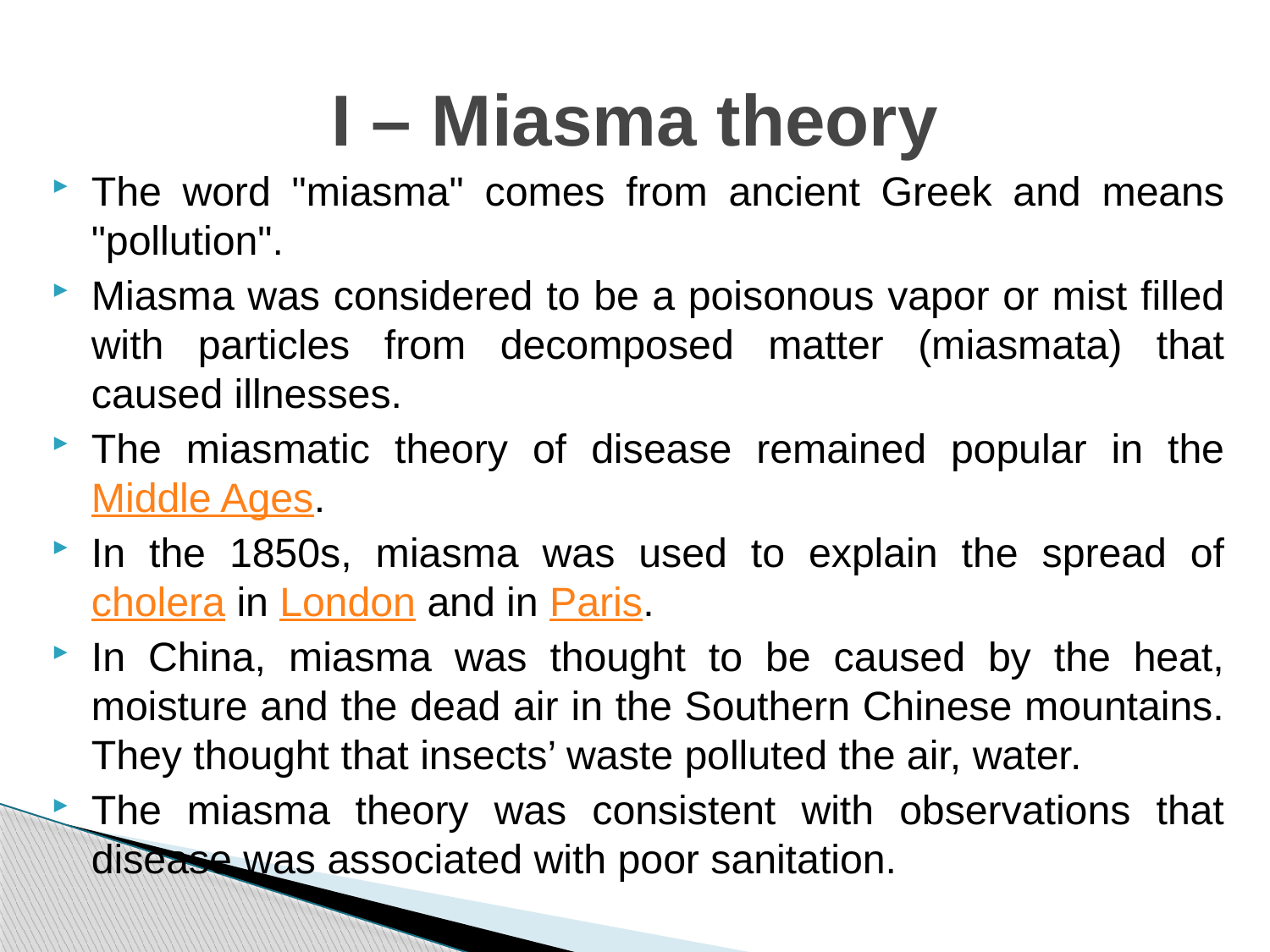

# I – Miasma theory
The word "miasma" comes from ancient Greek and means "pollution".
Miasma was considered to be a poisonous vapor or mist filled with particles from decomposed matter (miasmata) that caused illnesses.
The miasmatic theory of disease remained popular in the Middle Ages.
In the 1850s, miasma was used to explain the spread of cholera in London and in Paris.
In China, miasma was thought to be caused by the heat, moisture and the dead air in the Southern Chinese mountains. They thought that insects’ waste polluted the air, water.
The miasma theory was consistent with observations that disease was associated with poor sanitation.